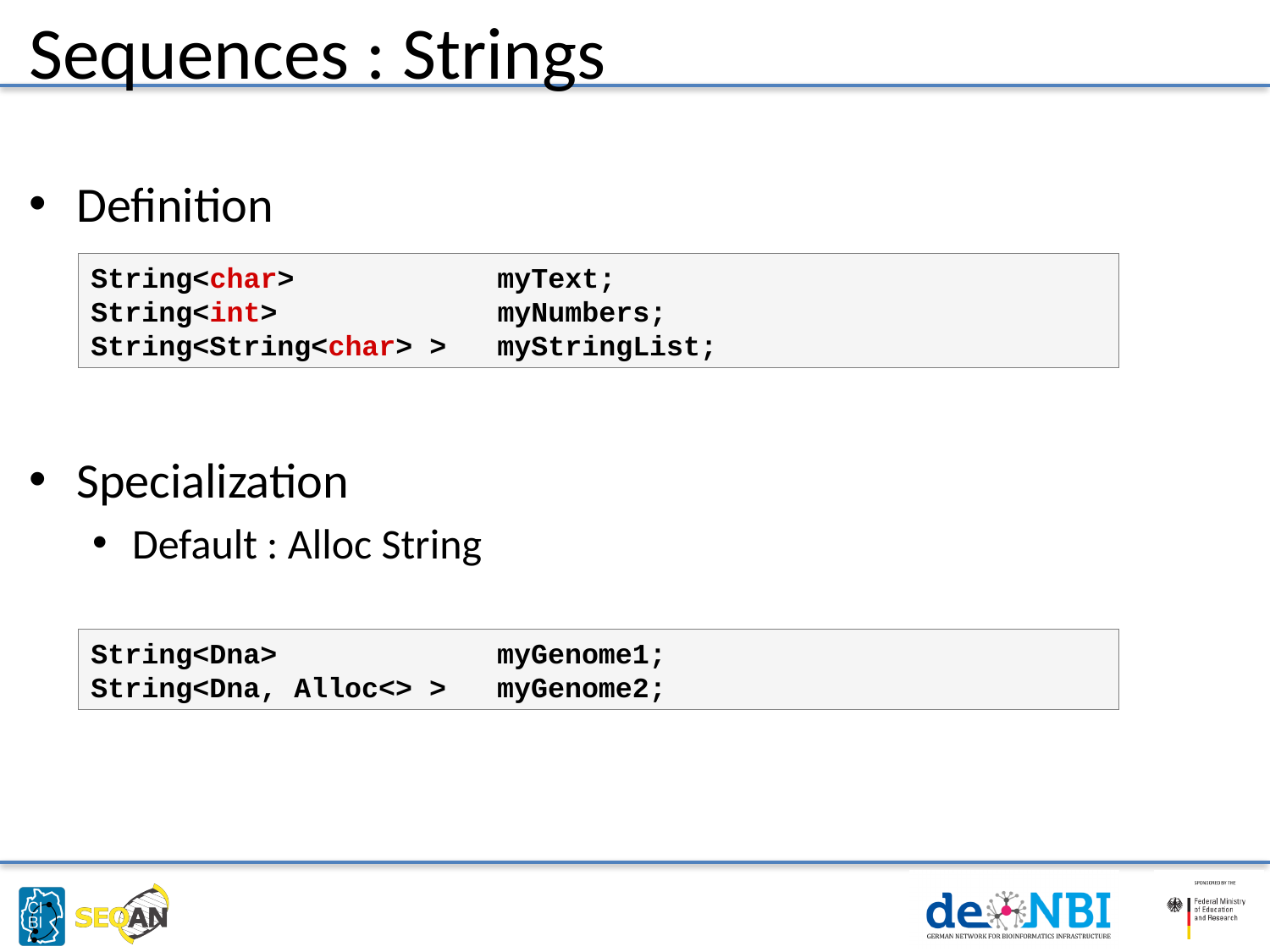

Sequences : Strings
Definition

Specialization
Default : Alloc String

String<char>            myText;
String<int>             myNumbers;
String<String<char> >   myStringList;
String<Dna>             myGenome1;
String<Dna, Alloc<> >   myGenome2;